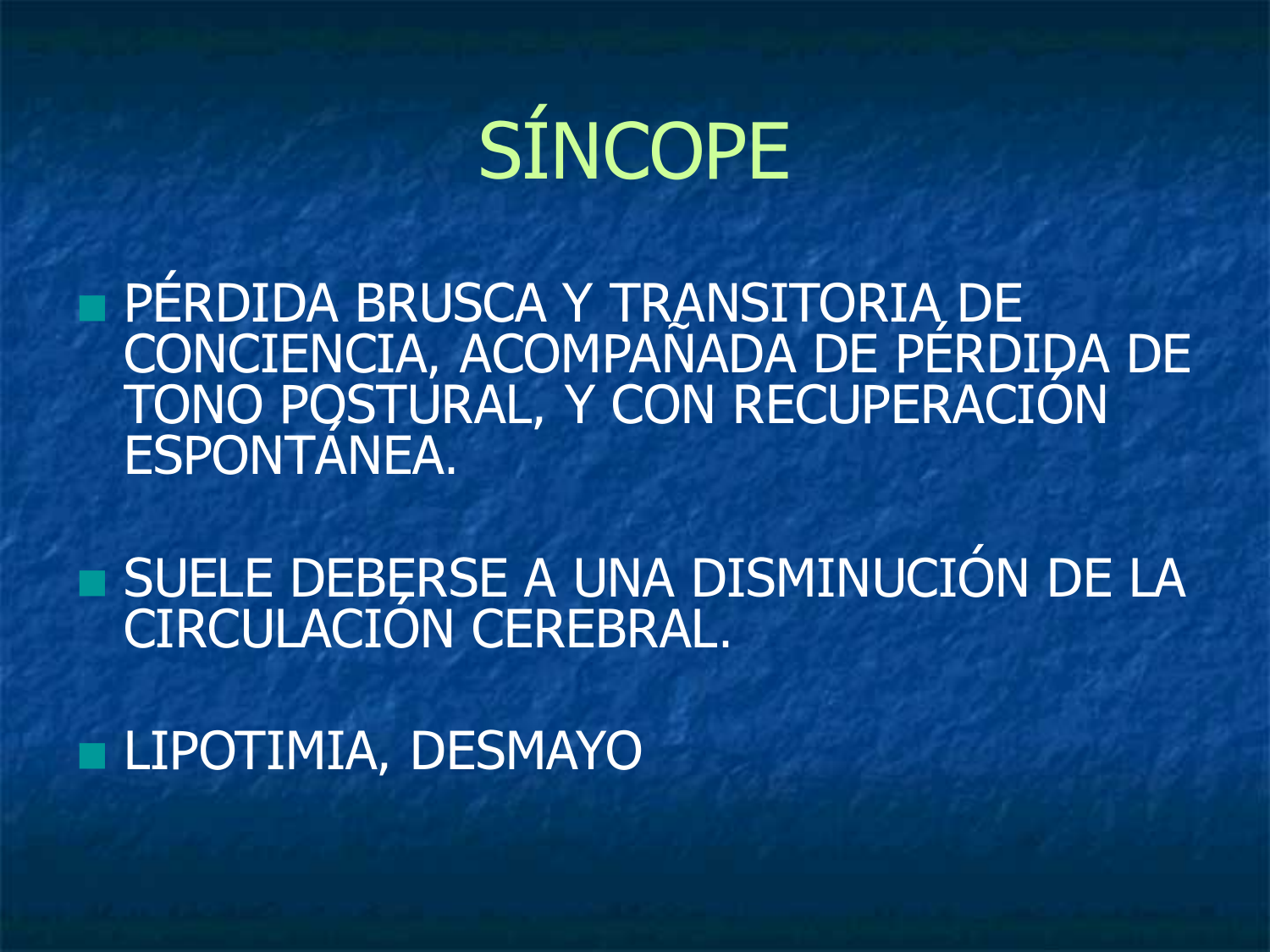

# SÍNCOPE
PÉRDIDA BRUSCA Y TRANSITORIA DE CONCIENCIA, ACOMPAÑADA DE PÉRDIDA DE TONO POSTURAL, Y CON RECUPERACIÓN ESPONTÁNEA.

SUELE DEBERSE A UNA DISMINUCIÓN DE LA CIRCULACIÓN CEREBRAL.

LIPOTIMIA, DESMAYO